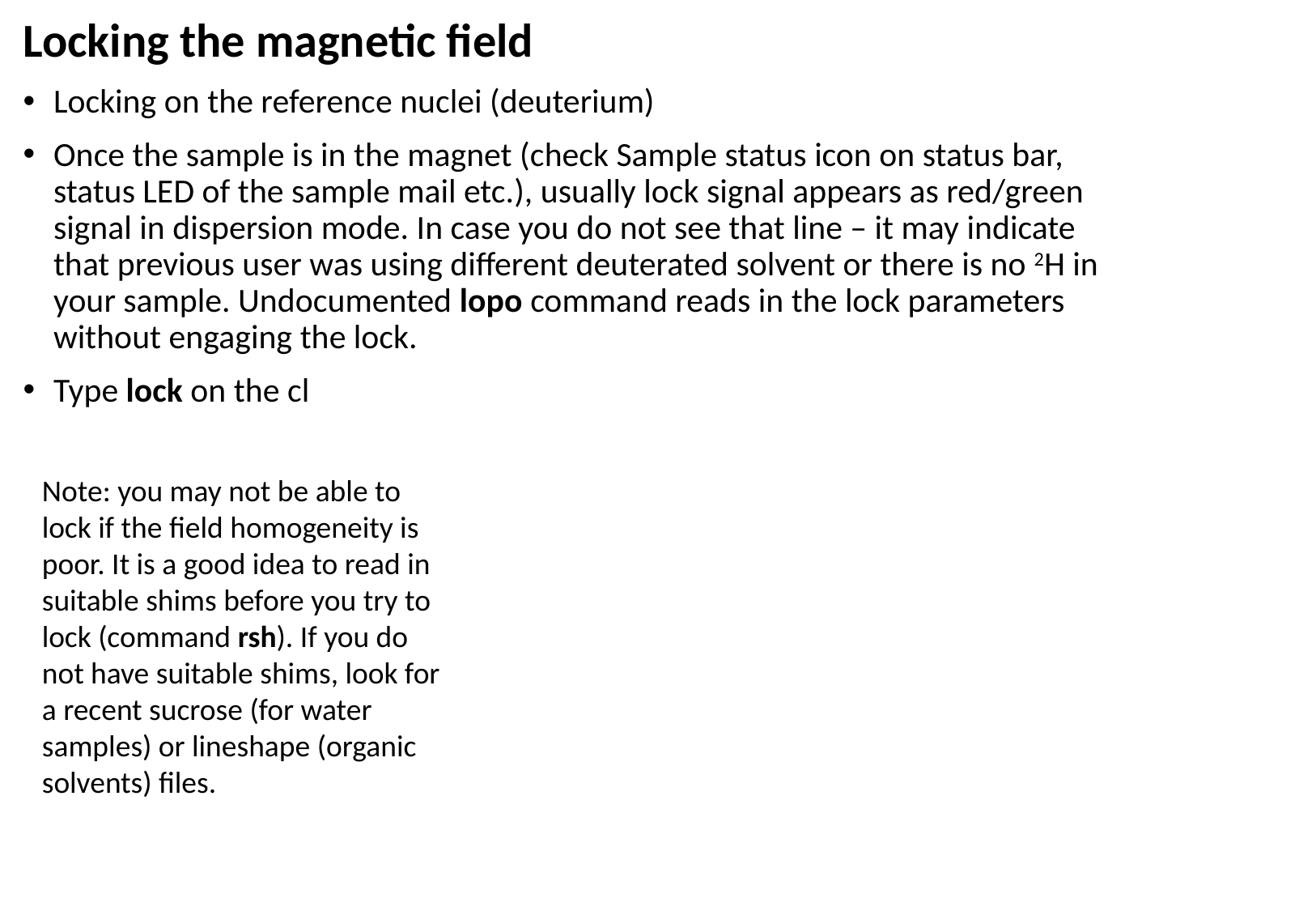

Locking the magnetic field
Locking on the reference nuclei (deuterium)
Once the sample is in the magnet (check Sample status icon on status bar, status LED of the sample mail etc.), usually lock signal appears as red/green signal in dispersion mode. In case you do not see that line – it may indicate that previous user was using different deuterated solvent or there is no 2H in your sample. Undocumented lopo command reads in the lock parameters without engaging the lock.
Type lock on the cl

Note: you may not be able to lock if the field homogeneity is poor. It is a good idea to read in suitable shims before you try to lock (command rsh). If you do not have suitable shims, look for a recent sucrose (for water samples) or lineshape (organic solvents) files.